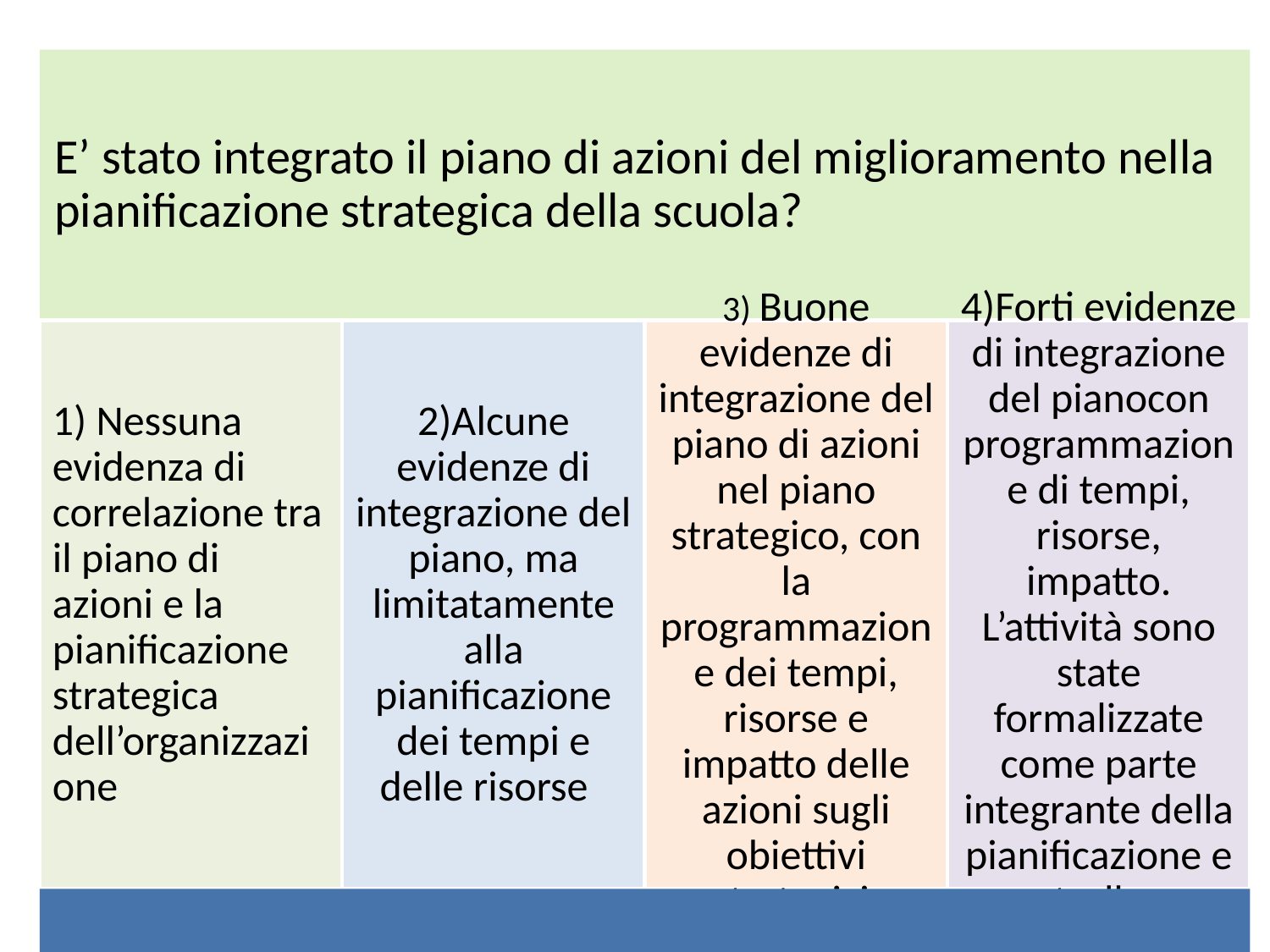

E’ stato integrato il piano di azioni del miglioramento nella pianificazione strategica della scuola?
1) Nessuna evidenza di correlazione tra il piano di azioni e la pianificazione strategica dell’organizzazione
2)Alcune evidenze di integrazione del piano, ma limitatamente alla pianificazione dei tempi e delle risorse
3) Buone evidenze di integrazione del piano di azioni nel piano strategico, con la programmazione dei tempi, risorse e impatto delle azioni sugli obiettivi strategici
4)Forti evidenze di integrazione del pianocon programmazione di tempi, risorse, impatto. L’attività sono state formalizzate come parte integrante della pianificazione e controllo …..
Roma 19 febbraio 2015
23